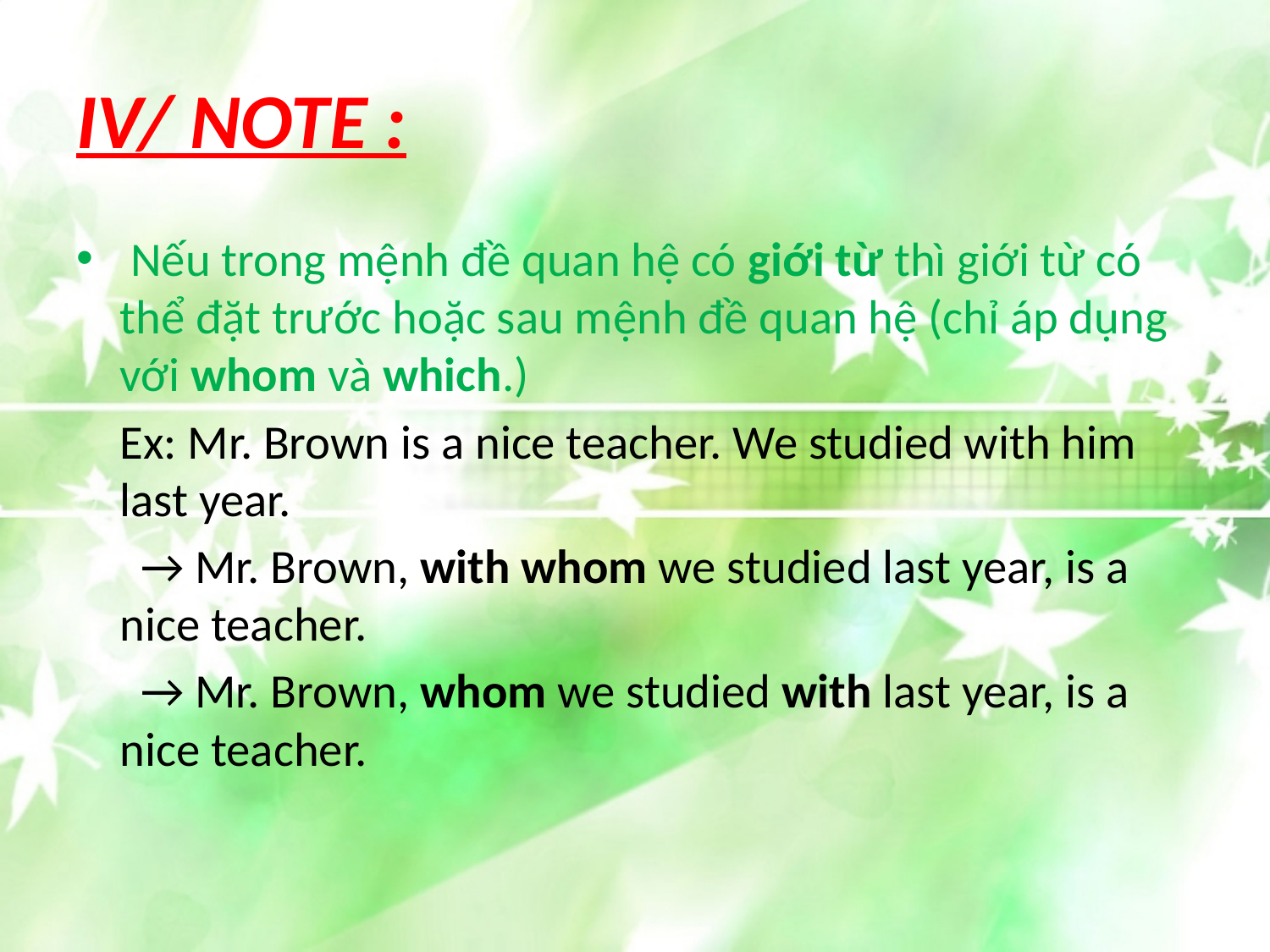

# IV/ NOTE :
 Nếu trong mệnh đề quan hệ có giới từ thì giới từ có thể đặt trước hoặc sau mệnh đề quan hệ (chỉ áp dụng với whom và which.)
		Ex: Mr. Brown is a nice teacher. We studied with him last year.
      → Mr. Brown, with whom we studied last year, is a nice teacher.
      → Mr. Brown, whom we studied with last year, is a nice teacher.